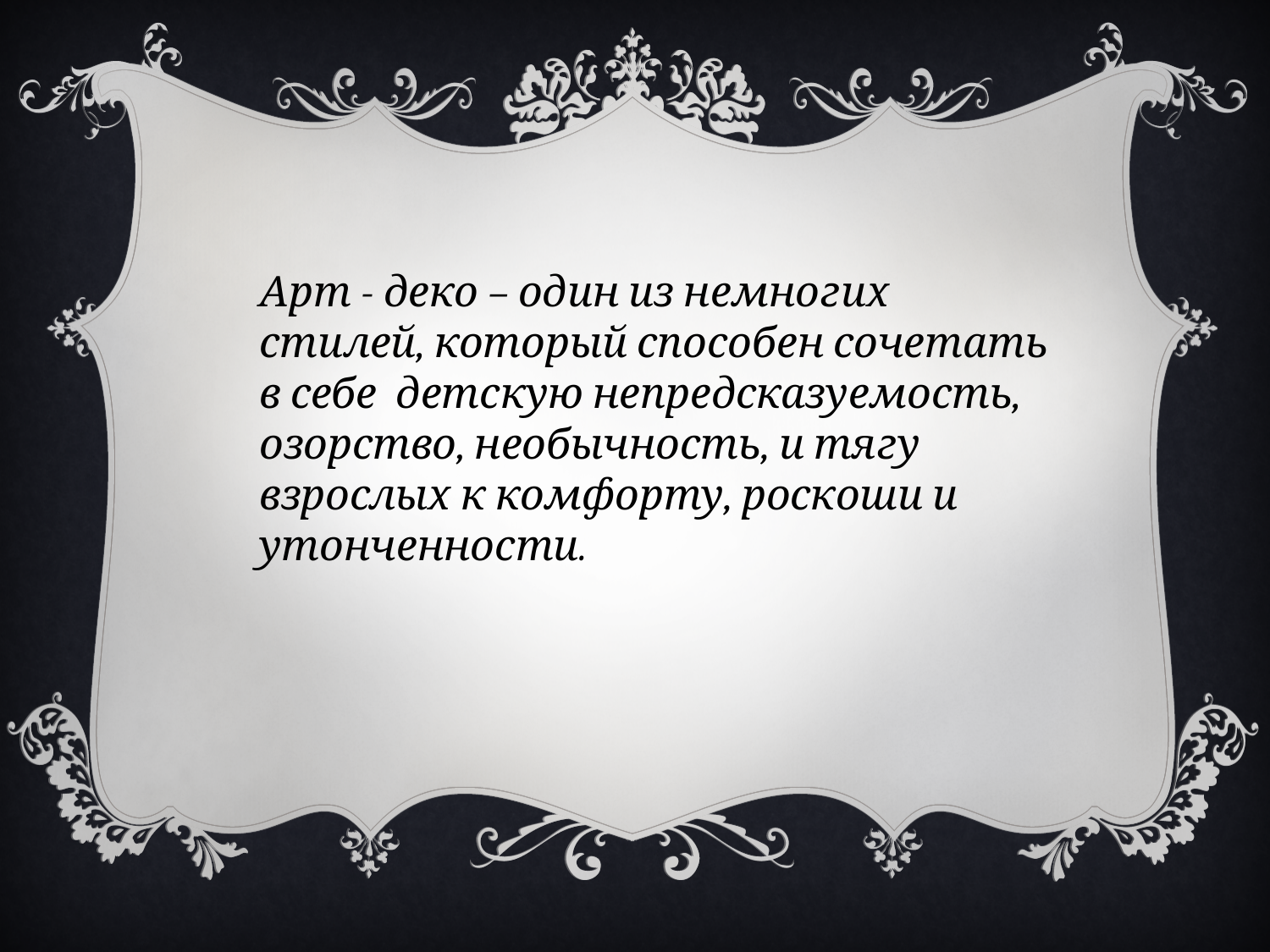

Арт - деко – один из немногих стилей, который способен сочетать в себе  детскую непредсказуемость, озорство, необычность, и тягу взрослых к комфорту, роскоши и утонченности.